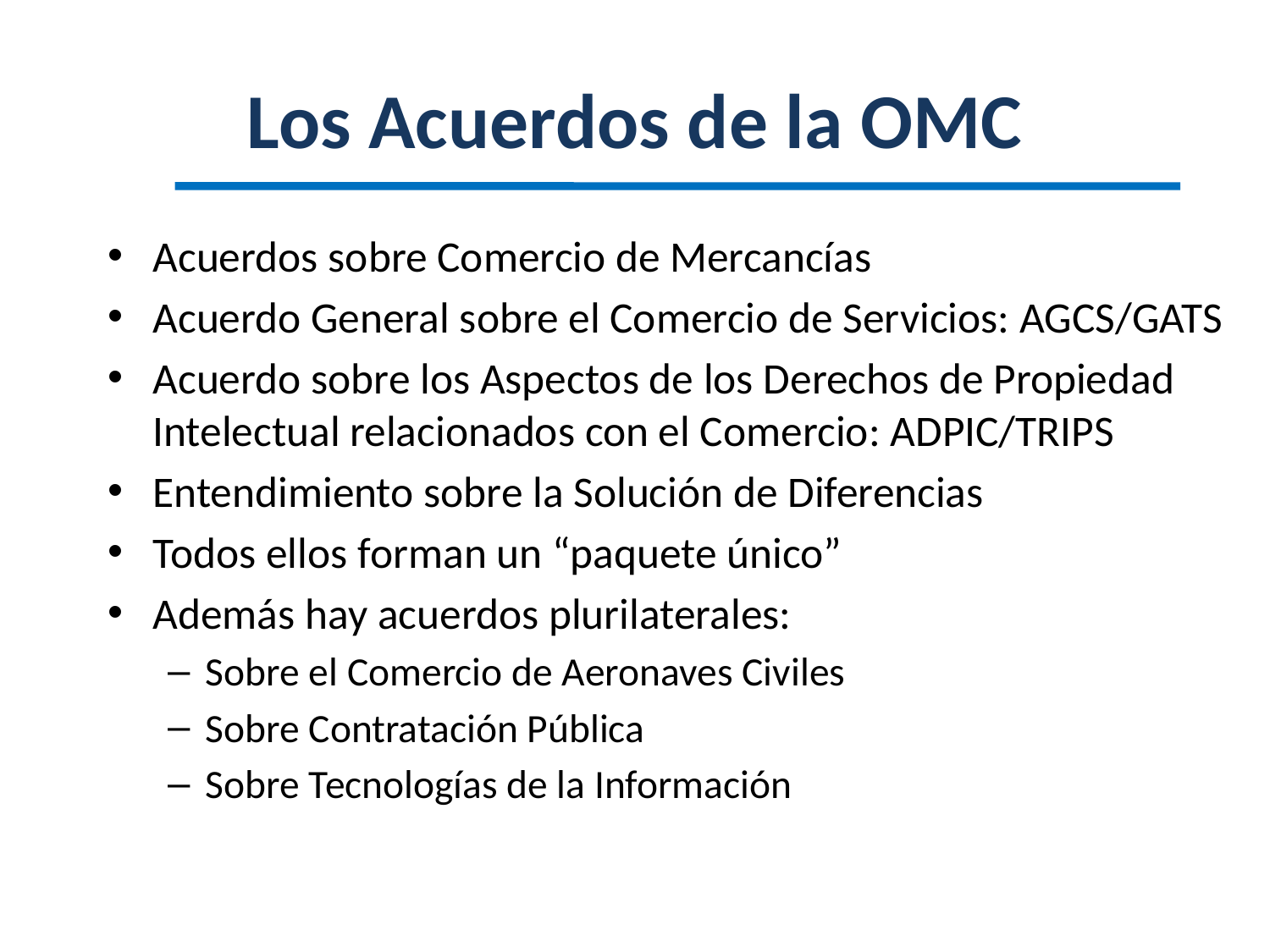

# Los Acuerdos de la OMC

Acuerdos sobre Comercio de Mercancías
Acuerdo General sobre el Comercio de Servicios: AGCS/GATS
Acuerdo sobre los Aspectos de los Derechos de Propiedad Intelectual relacionados con el Comercio: ADPIC/TRIPS
Entendimiento sobre la Solución de Diferencias
Todos ellos forman un “paquete único”
Además hay acuerdos plurilaterales:
Sobre el Comercio de Aeronaves Civiles
Sobre Contratación Pública
Sobre Tecnologías de la Información